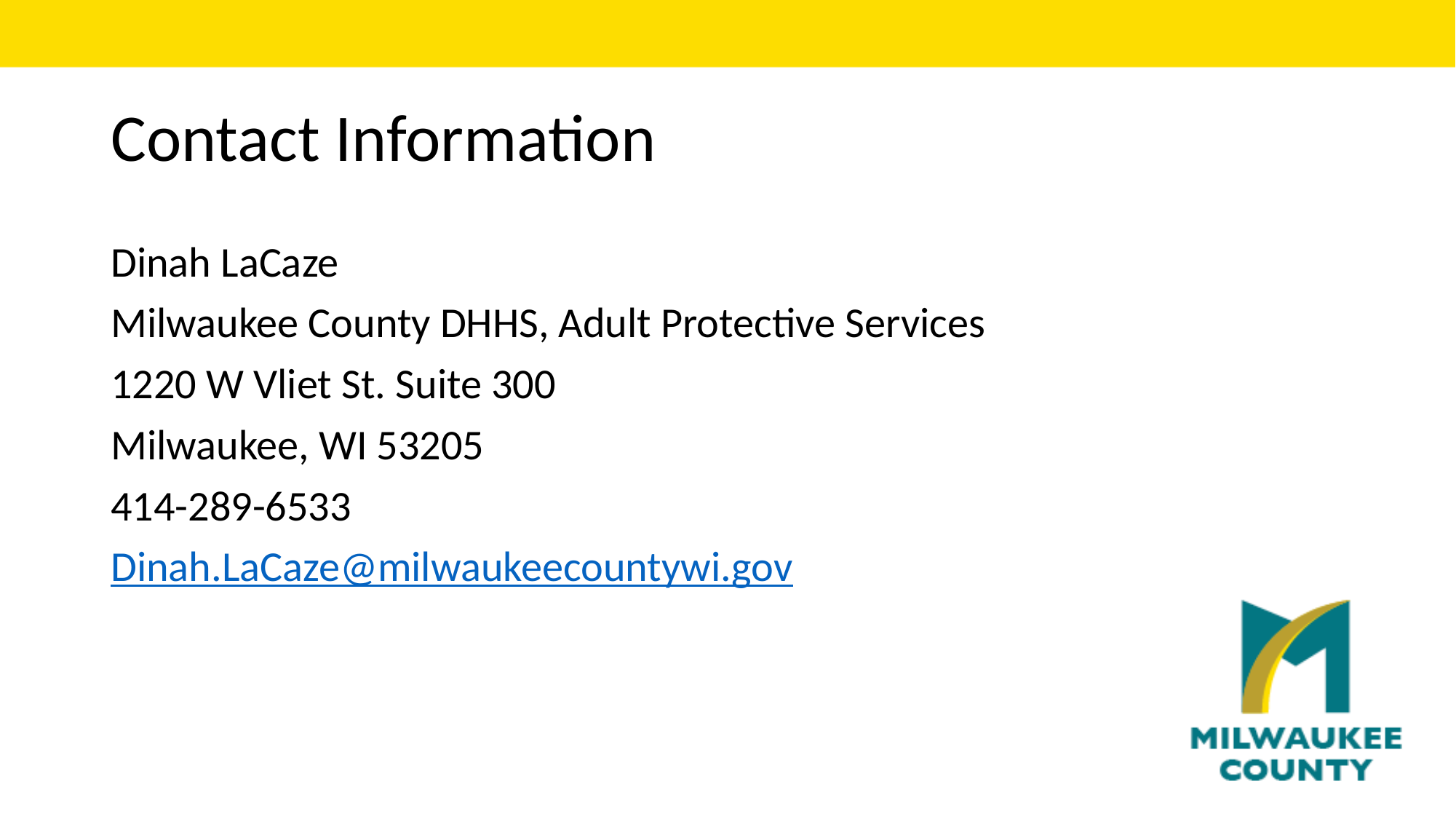

# Contact Information
Dinah LaCaze
Milwaukee County DHHS, Adult Protective Services
1220 W Vliet St. Suite 300
Milwaukee, WI 53205
414-289-6533
Dinah.LaCaze@milwaukeecountywi.gov